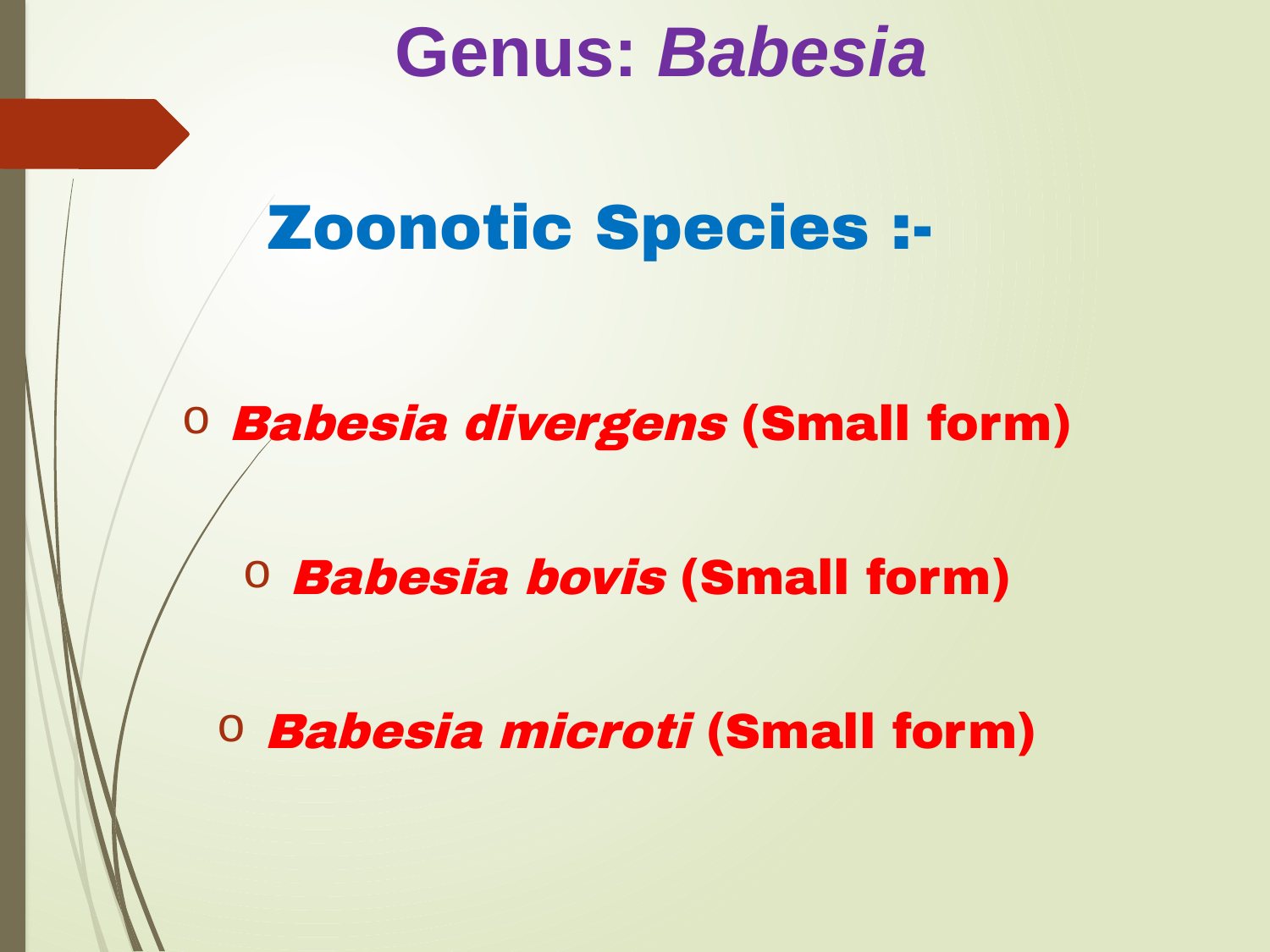

# Genus: Babesia
            Zoonotic Species :-

Babesia divergens (Small form)

Babesia bovis (Small form)

Babesia microti (Small form)